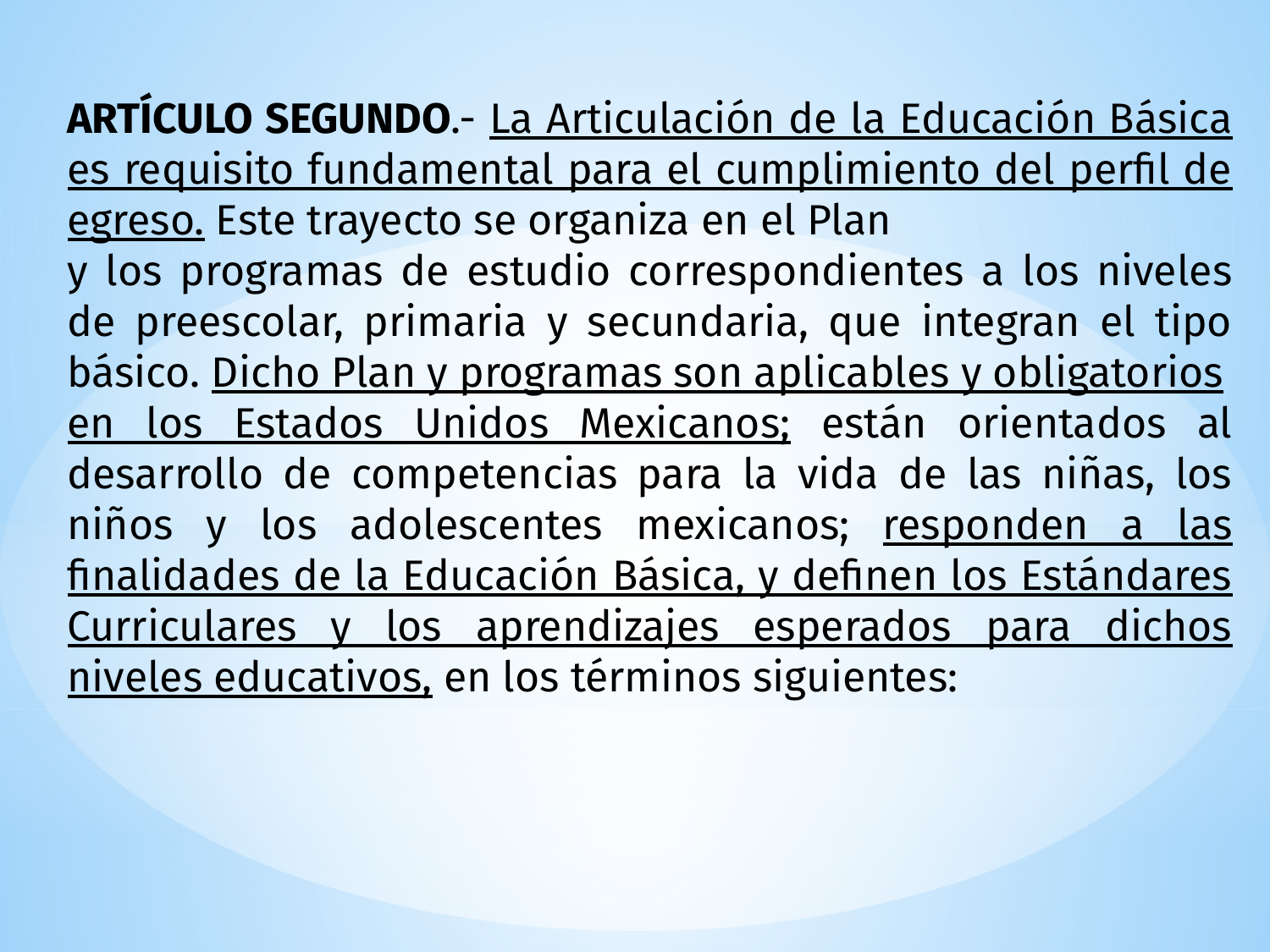

ARTÍCULO SEGUNDO.- La Articulación de la Educación Básica es requisito fundamental para el cumplimiento del perfil de egreso. Este trayecto se organiza en el Plan
y los programas de estudio correspondientes a los niveles de preescolar, primaria y secundaria, que integran el tipo básico. Dicho Plan y programas son aplicables y obligatorios
en los Estados Unidos Mexicanos; están orientados al desarrollo de competencias para la vida de las niñas, los niños y los adolescentes mexicanos; responden a las finalidades de la Educación Básica, y definen los Estándares Curriculares y los aprendizajes esperados para dichos niveles educativos, en los términos siguientes: